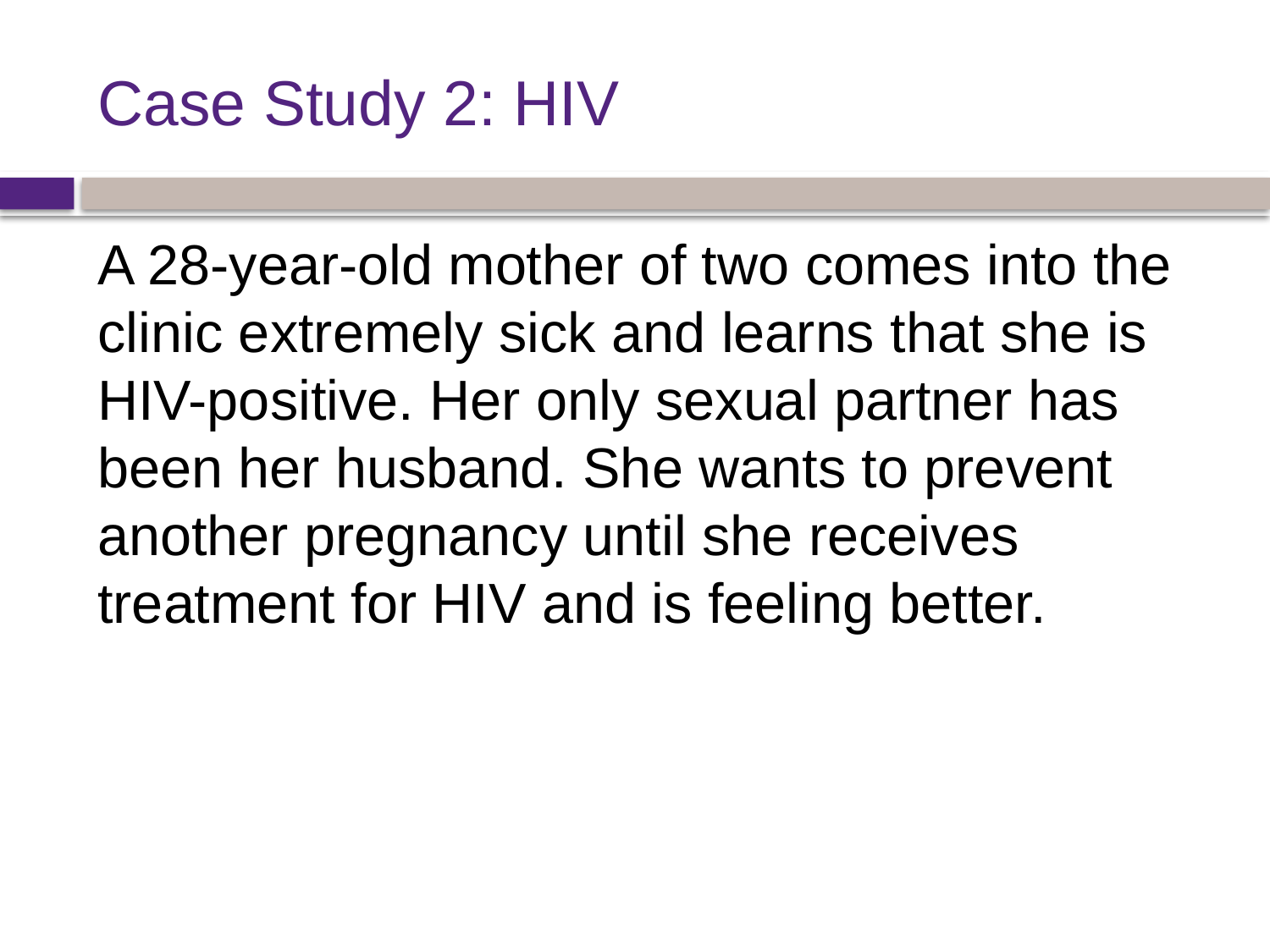

# Case Study 2: HIV
A 28-year-old mother of two comes into the clinic extremely sick and learns that she is HIV-positive. Her only sexual partner has been her husband. She wants to prevent another pregnancy until she receives treatment for HIV and is feeling better.